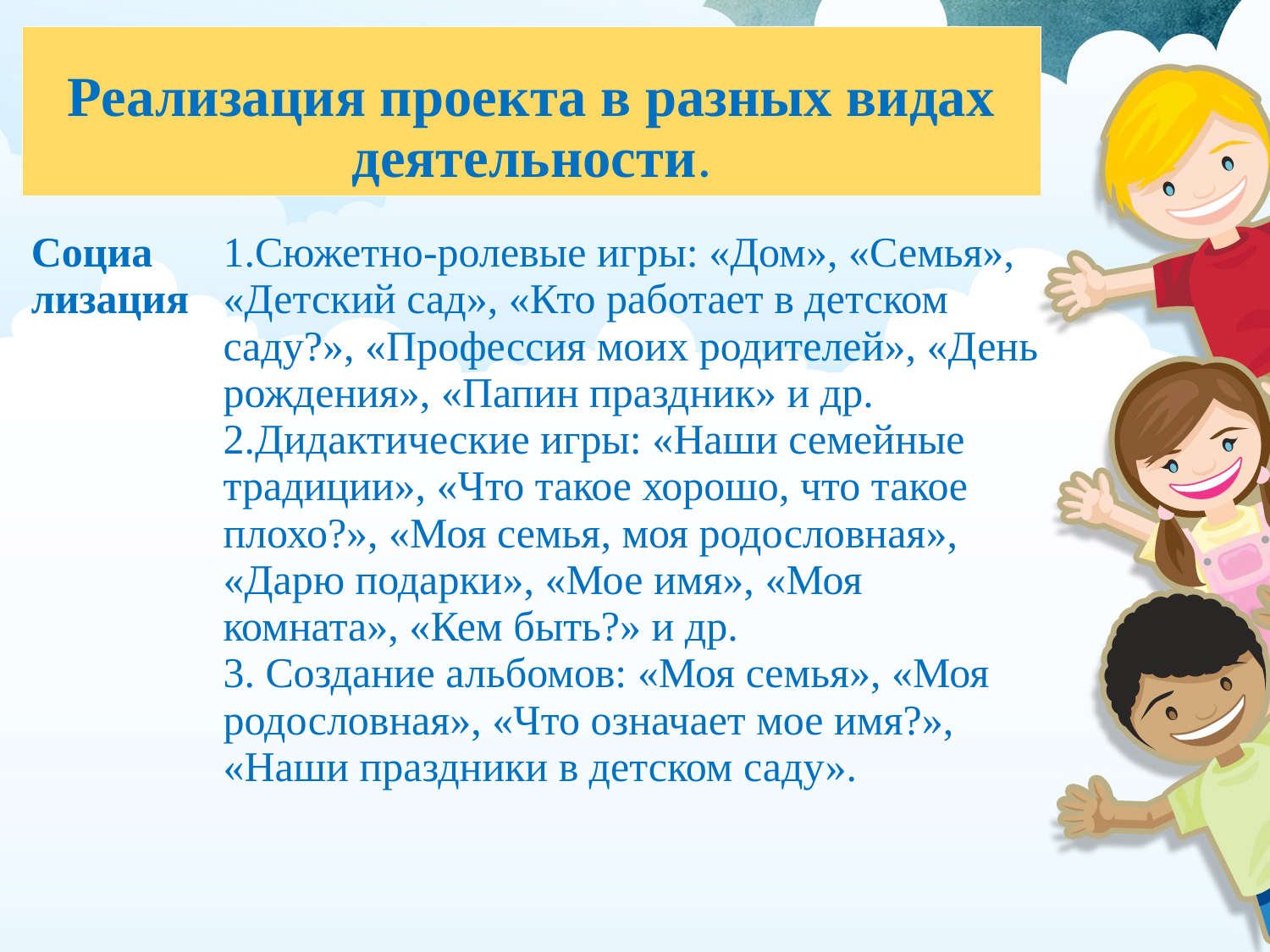

# Реализация проекта в разных видах деятельности.
| Социа лизация | 1.Сюжетно-ролевые игры: «Дом», «Семья», «Детский сад», «Кто работает в детском саду?», «Профессия моих родителей», «День рождения», «Папин праздник» и др. 2.Дидактические игры: «Наши семейные традиции», «Что такое хорошо, что такое плохо?», «Моя семья, моя родословная», «Дарю подарки», «Мое имя», «Моя комната», «Кем быть?» и др. 3. Создание альбомов: «Моя семья», «Моя родословная», «Что означает мое имя?», «Наши праздники в детском саду». |
| --- | --- |